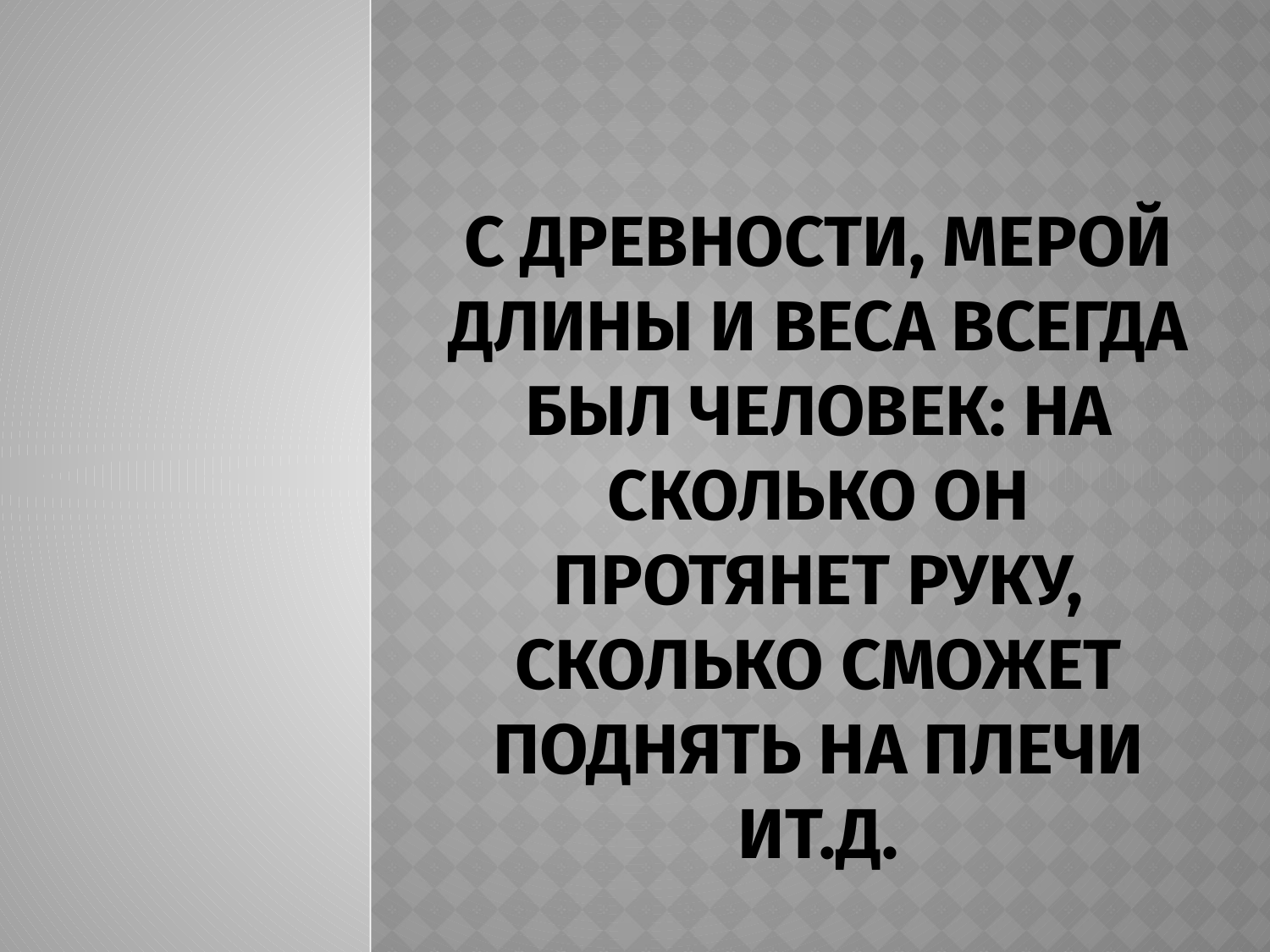

# С древности, мерой длины и веса всегда был человек: на сколько он протянет руку, сколько сможет поднять на плечи ит.д.